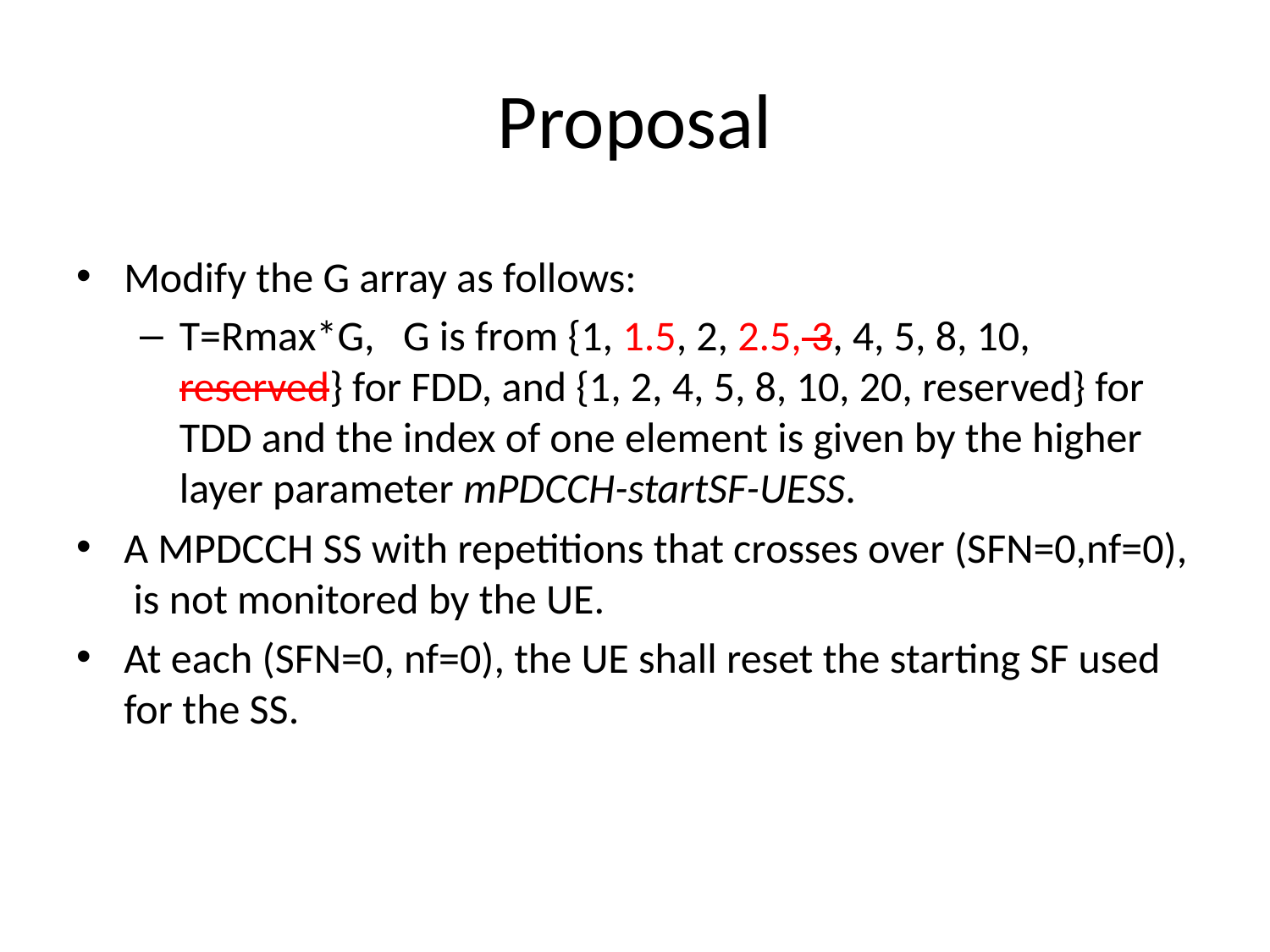

# Proposal
Modify the G array as follows:
T=Rmax*G,   G is from {1, 1.5, 2, 2.5, 3, 4, 5, 8, 10, reserved} for FDD, and {1, 2, 4, 5, 8, 10, 20, reserved} for TDD and the index of one element is given by the higher layer parameter mPDCCH-startSF-UESS.
A MPDCCH SS with repetitions that crosses over (SFN=0,nf=0),  is not monitored by the UE.
At each (SFN=0, nf=0), the UE shall reset the starting SF used for the SS.